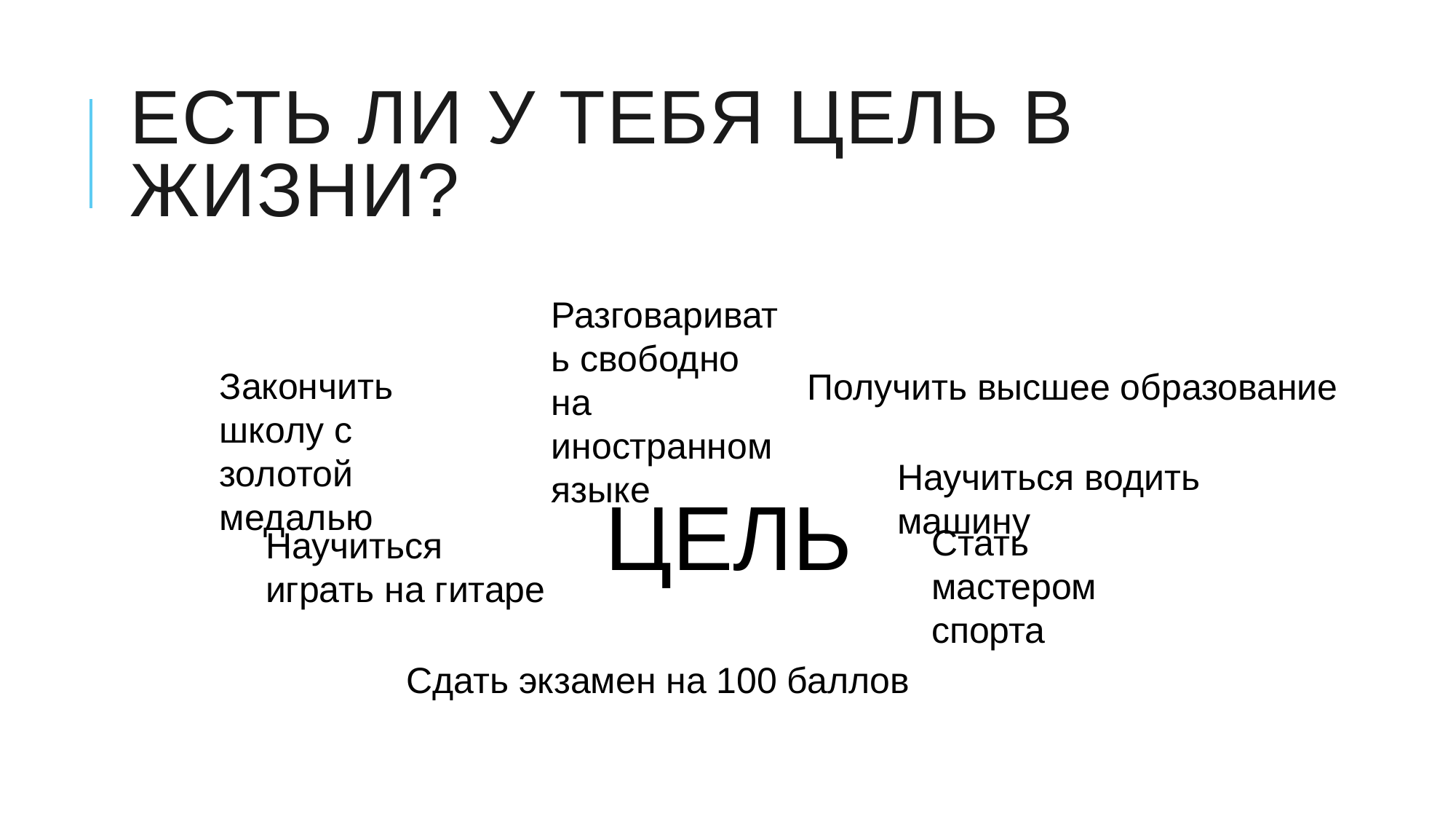

# Есть ли у тебя цель в жизни?
Разговаривать свободно на иностранном языке
Закончить школу с золотой медалью
Получить высшее образование
Научиться водить машину
ЦЕЛЬ
Стать мастером спорта
Научиться играть на гитаре
Сдать экзамен на 100 баллов